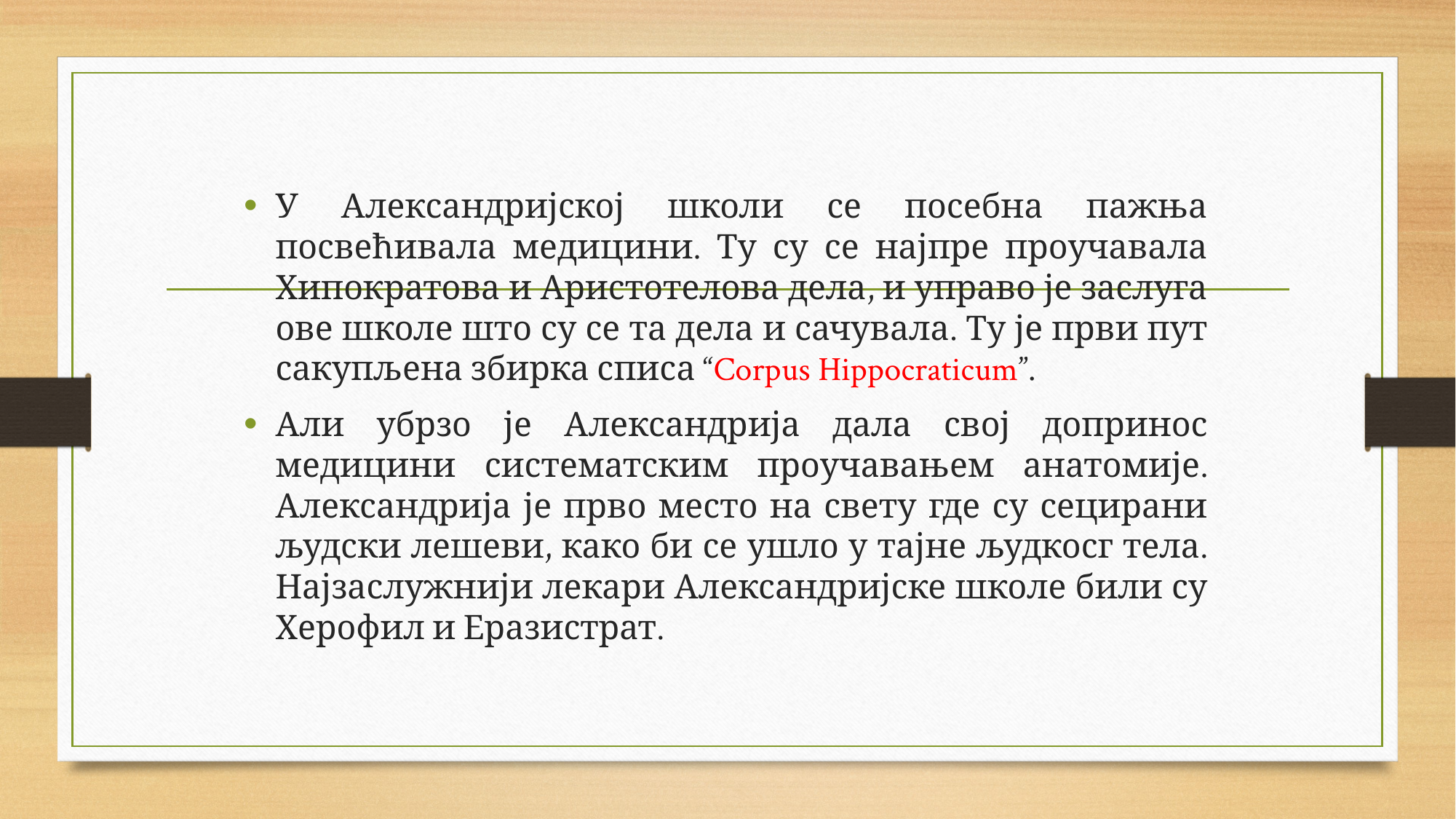

У Александријској школи се посебна пажња посвећивала медицини. Ту су се најпре проучавала Хипократова и Аристотелова дела, и управо је заслуга ове школе што су се та дела и сачувала. Ту је први пут сакупљена збирка списа “Corpus Hippocraticum”.
Али убрзо је Александрија дала свој допринос медицини систематским проучавањем анатомије. Александрија је прво место на свету где су сецирани људски лешеви, како би се ушло у тајне људкосг тела. Најзаслужнији лекари Александријске школе били су Херофил и Еразистрат.